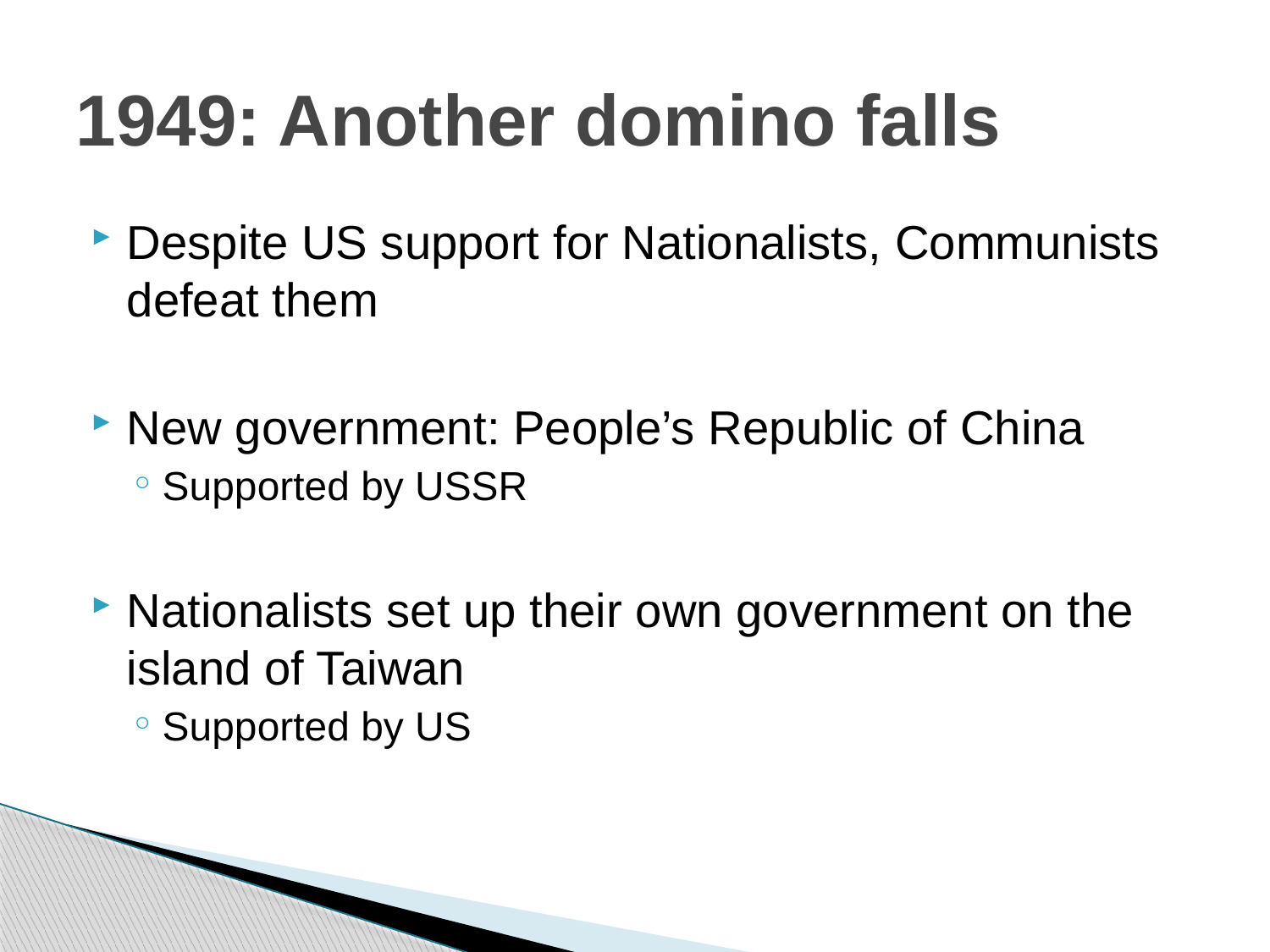

# 1949: Another domino falls
Despite US support for Nationalists, Communists defeat them

New government: People’s Republic of China
Supported by USSR

Nationalists set up their own government on the island of Taiwan
Supported by US